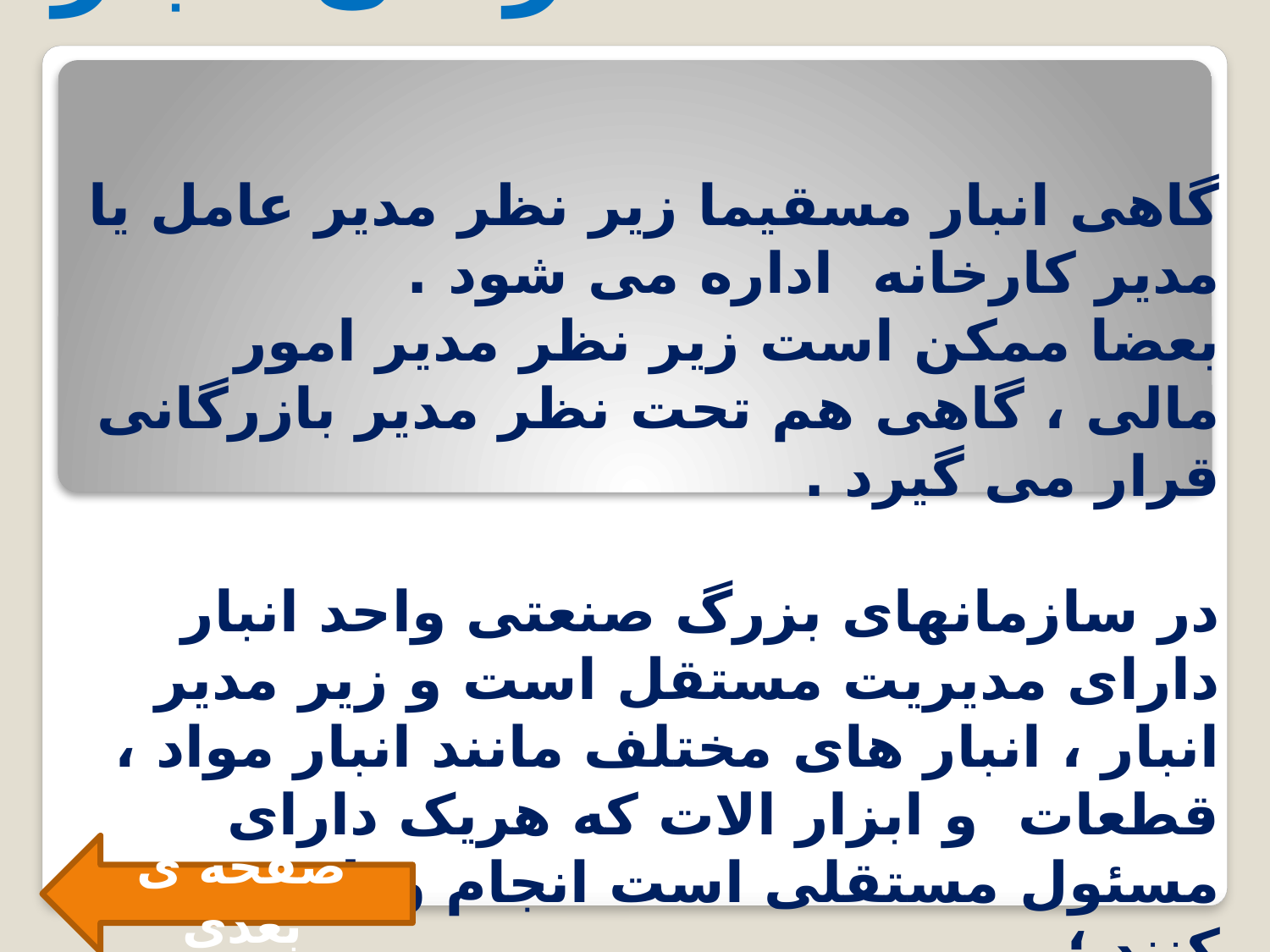

# سازمان انبار
گاهی انبار مسقیما زیر نظر مدیر عامل یا مدیر کارخانه  اداره می شود .
بعضا ممکن است زیر نظر مدیر امور مالی ، گاهی هم تحت نظر مدیر بازرگانی قرار می گیرد .

در سازمانهای بزرگ صنعتی واحد انبار دارای مدیریت مستقل است و زیر مدیر انبار ، انبار های مختلف مانند انبار مواد ، قطعات  و ابزار الات که هریک دارای مسئول مستقلی است انجام وظیفه می کنند ؛
صفحه ی بعدی